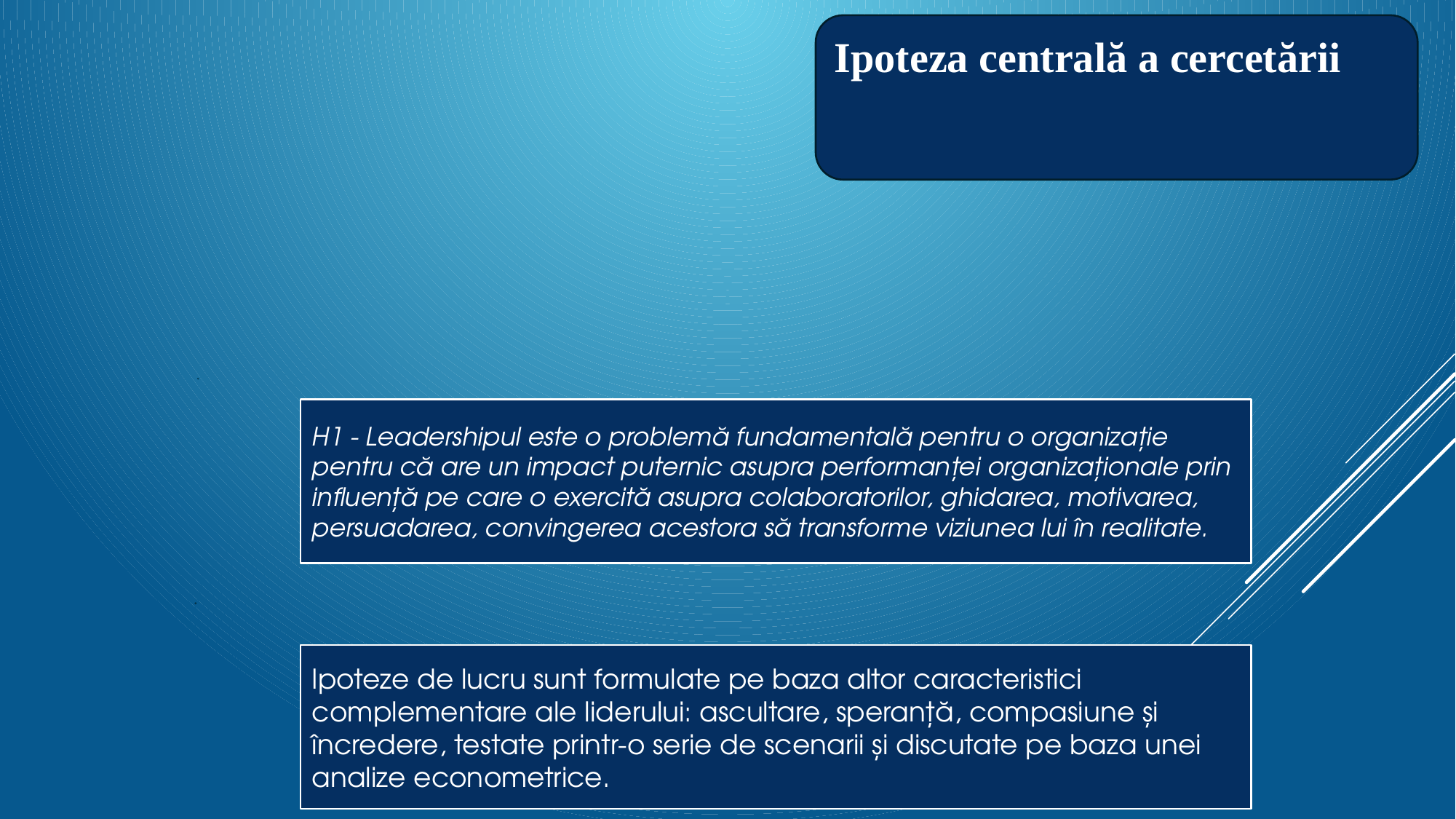

Ipoteza centrală a cercetării

H1 - Leadershipul este o problemă fundamentală pentru o organizaţie pentru că are un impact puternic asupra performanţei organizaţionale prin influenţă pe care o exercită asupra colaboratorilor, ghidarea, motivarea, persuadarea, convingerea acestora să transforme viziunea lui în realitate.
Ipoteze de lucru sunt formulate pe baza altor caracteristici complementare ale liderului: ascultare, speranţă, compasiune şi încredere, testate printr-o serie de scenarii și discutate pe baza unei analize econometrice.